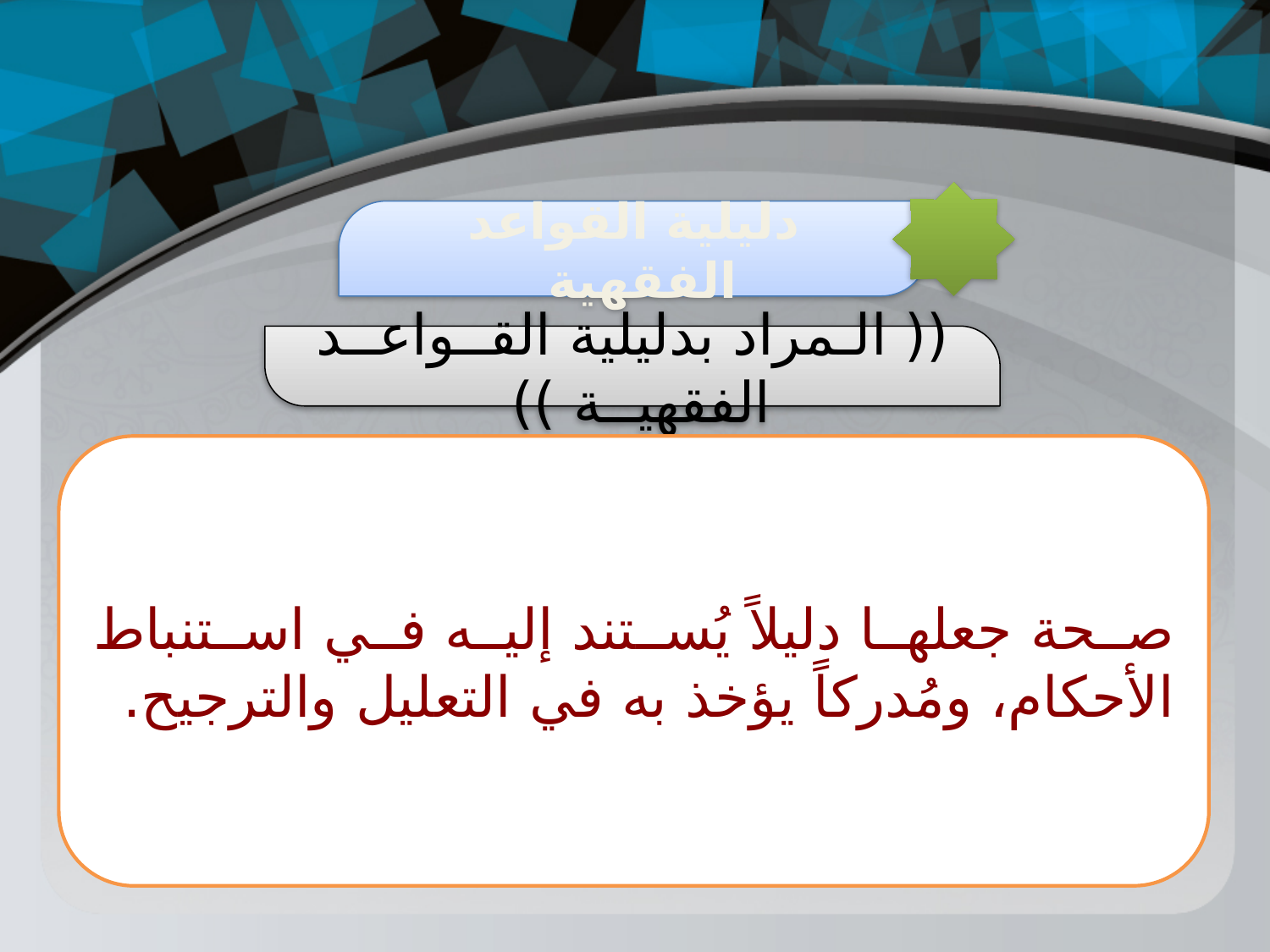

دليلية القواعد الفقهية
(( الـمراد بدليلية القــواعــد الفقهيــة ))
صحة جعلها دليلاً يُستند إليه في استنباط الأحكام، ومُدركاً يؤخذ به في التعليل والترجيح.